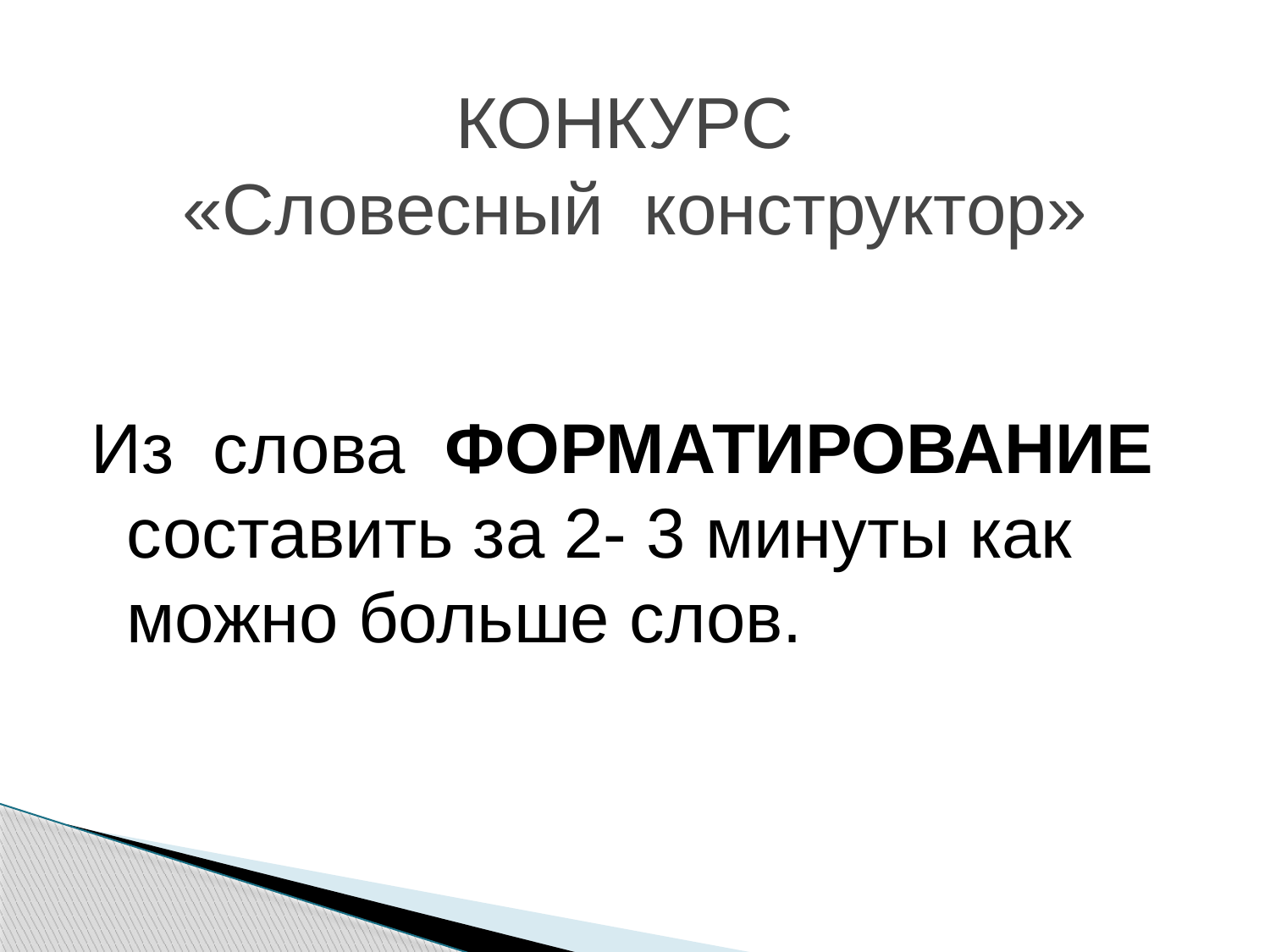

# КОНКУРС «Словесный  конструктор»
Из  слова  ФОРМАТИРОВАНИЕ  составить за 2- 3 минуты как можно больше слов.